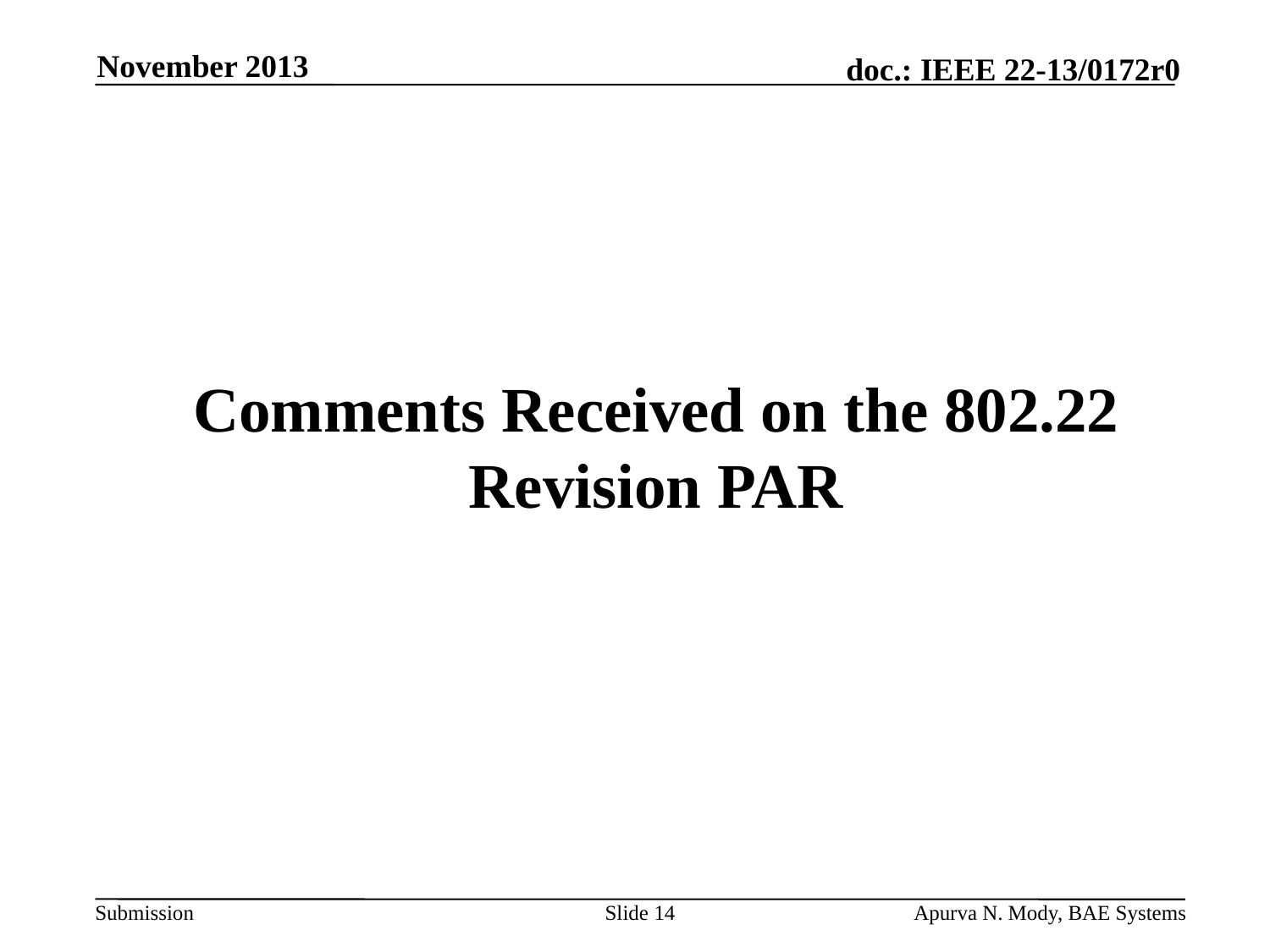

November 2013
# Comments Received on the 802.22 Revision PAR
Slide 14
Apurva N. Mody, BAE Systems